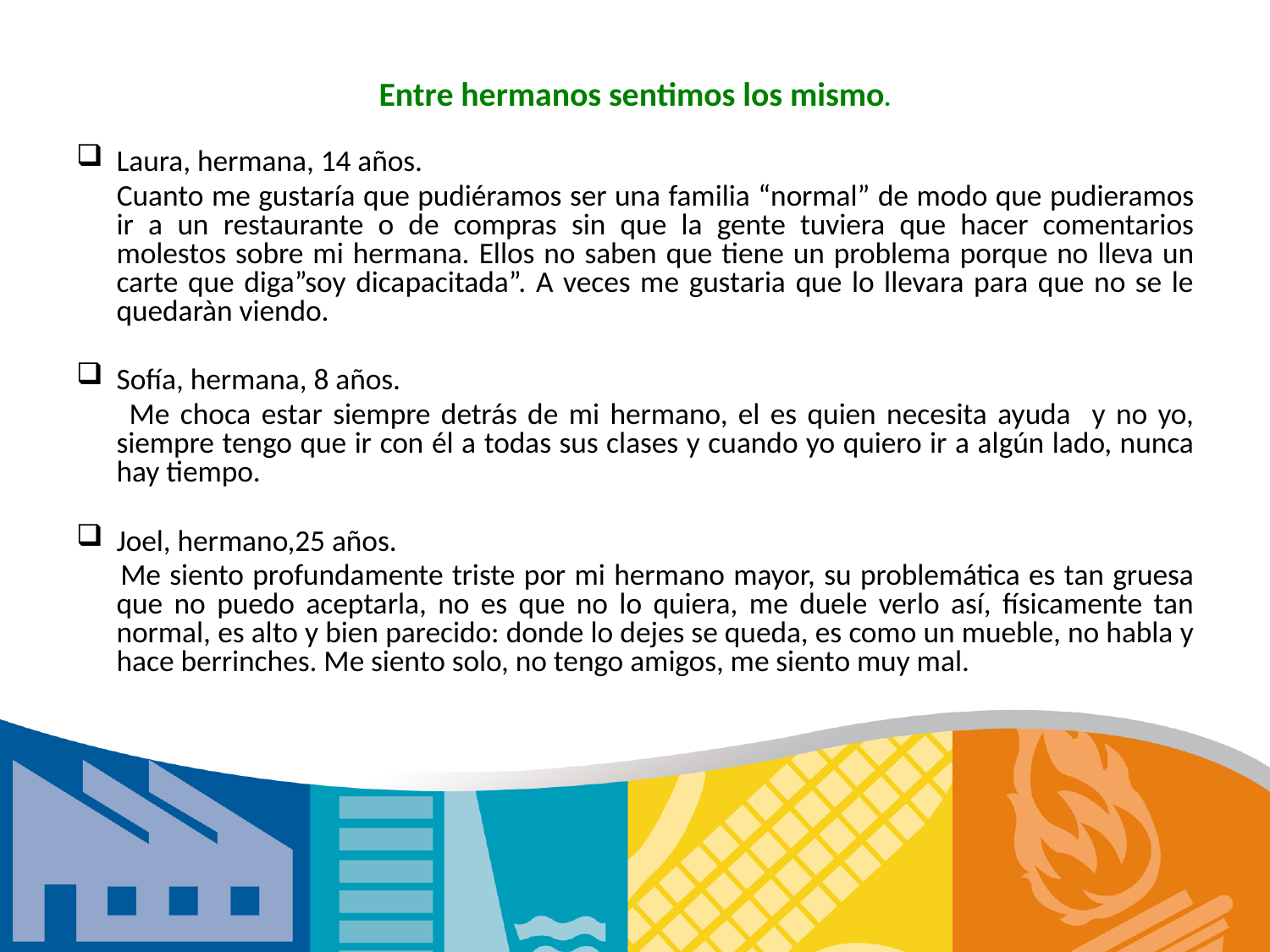

Entre hermanos sentimos los mismo.

Laura, hermana, 14 años.
     Cuanto me gustaría que pudiéramos ser una familia “normal” de modo que pudieramos ir a un restaurante o de compras sin que la gente tuviera que hacer comentarios molestos sobre mi hermana. Ellos no saben que tiene un problema porque no lleva un carte que diga”soy dicapacitada”. A veces me gustaria que lo llevara para que no se le quedaràn viendo.

Sofía, hermana, 8 años.
     Me choca estar siempre detrás de mi hermano, el es quien necesita ayuda  y no yo, siempre tengo que ir con él a todas sus clases y cuando yo quiero ir a algún lado, nunca hay tiempo.

Joel, hermano,25 años.
     Me siento profundamente triste por mi hermano mayor, su problemática es tan gruesa que no puedo aceptarla, no es que no lo quiera, me duele verlo así, físicamente tan normal, es alto y bien parecido: donde lo dejes se queda, es como un mueble, no habla y hace berrinches. Me siento solo, no tengo amigos, me siento muy mal.